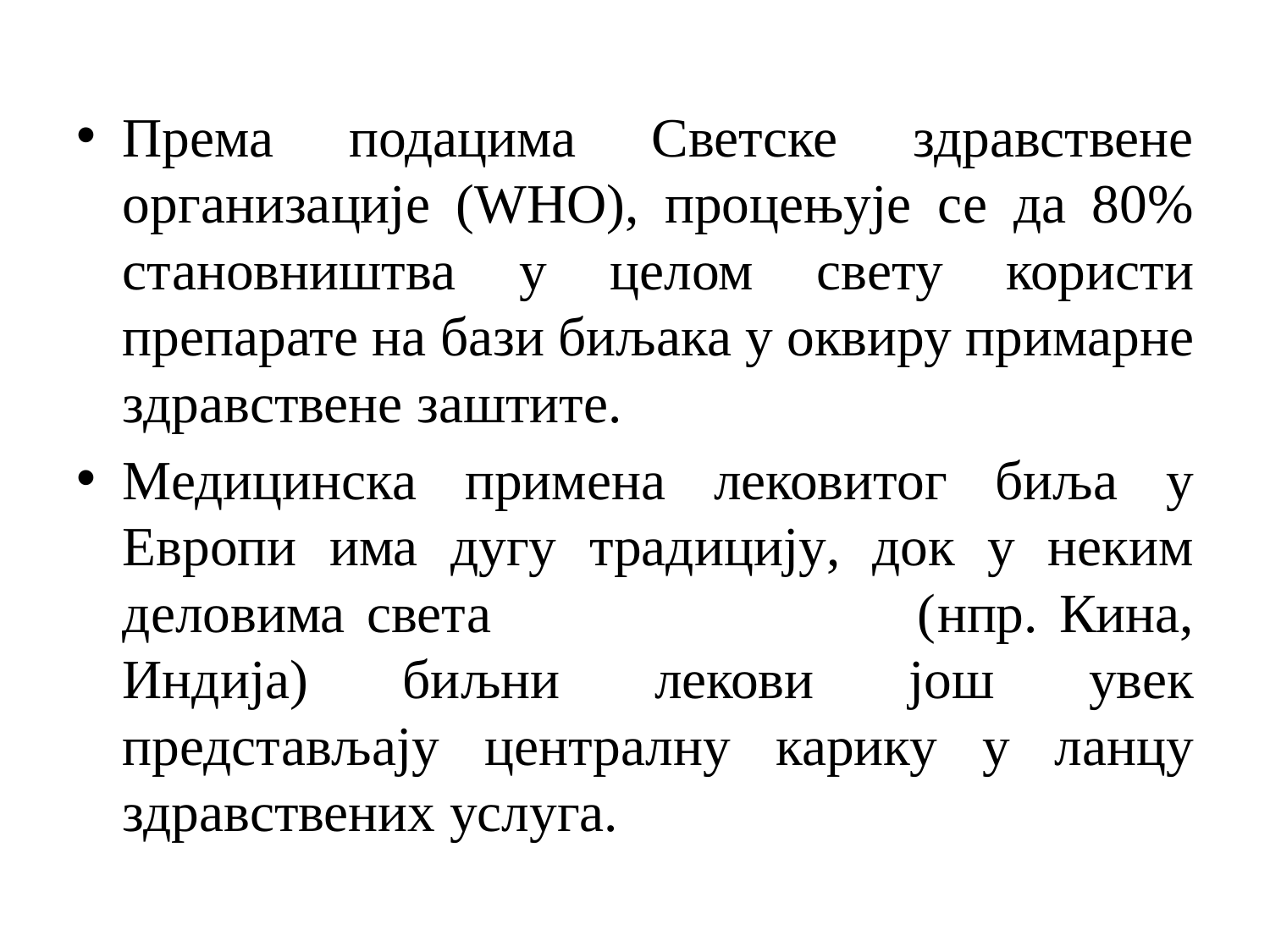

Према подацима Светске здравствене организације (WHО), процењује се да 80% становништва у целом свету користи препарате на бази биљака у оквиру примарне здравствене заштите.
Медицинска примена лековитог биља у Европи има дугу традицију, док у неким деловима света                    (нпр. Кина, Индија) биљни лекови још увек представљају централну карику у ланцу здравствених услуга.